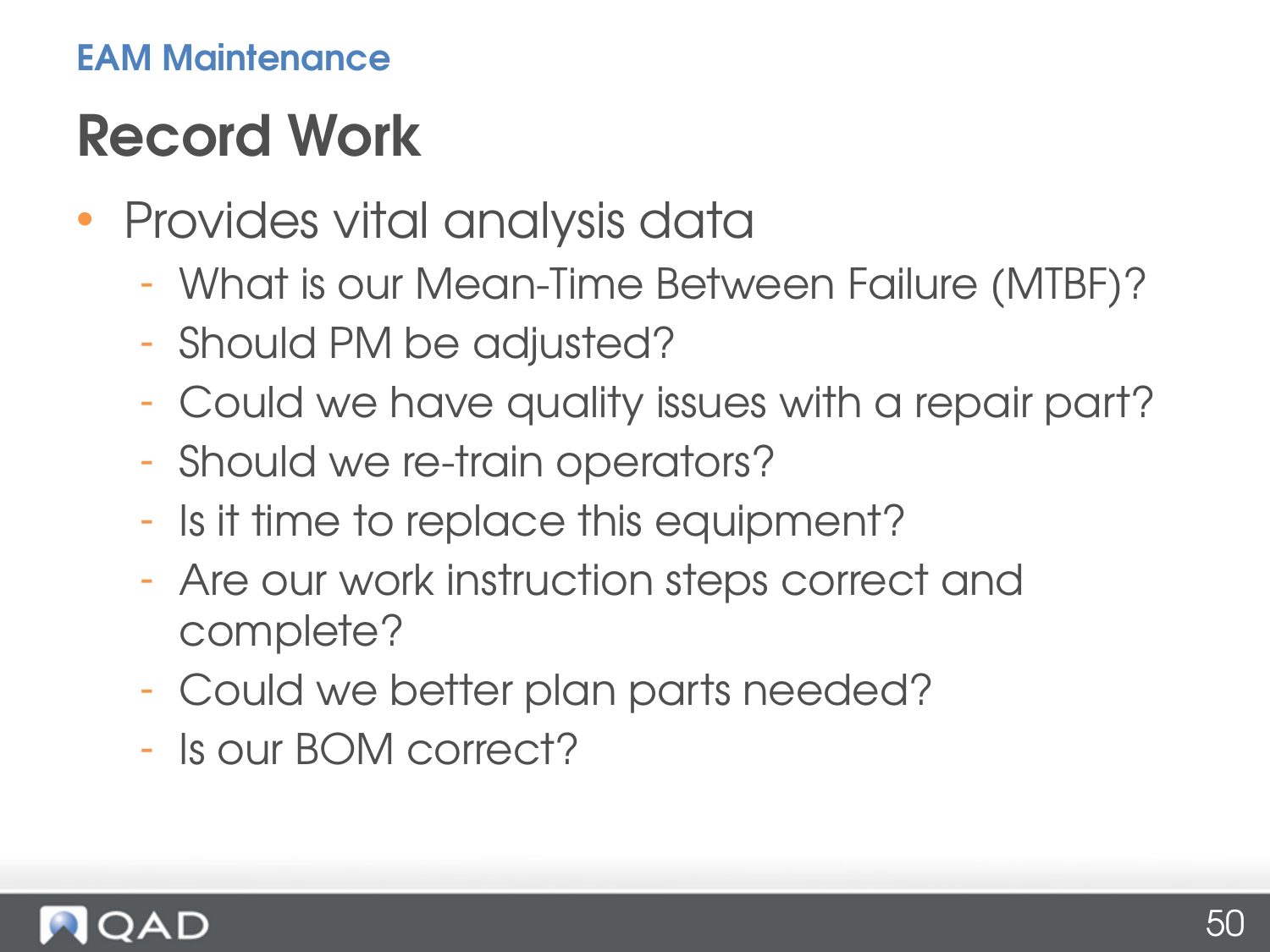

EAM Maintenance
# Record Work
Provides vital analysis data
What is our Mean-Time Between Failure (MTBF)?
Should PM be adjusted?
Could we have quality issues with a repair part?
Should we re-train operators?
Is it time to replace this equipment?
Are our work instruction steps correct and complete?
Could we better plan parts needed?
Is our BOM correct?

50